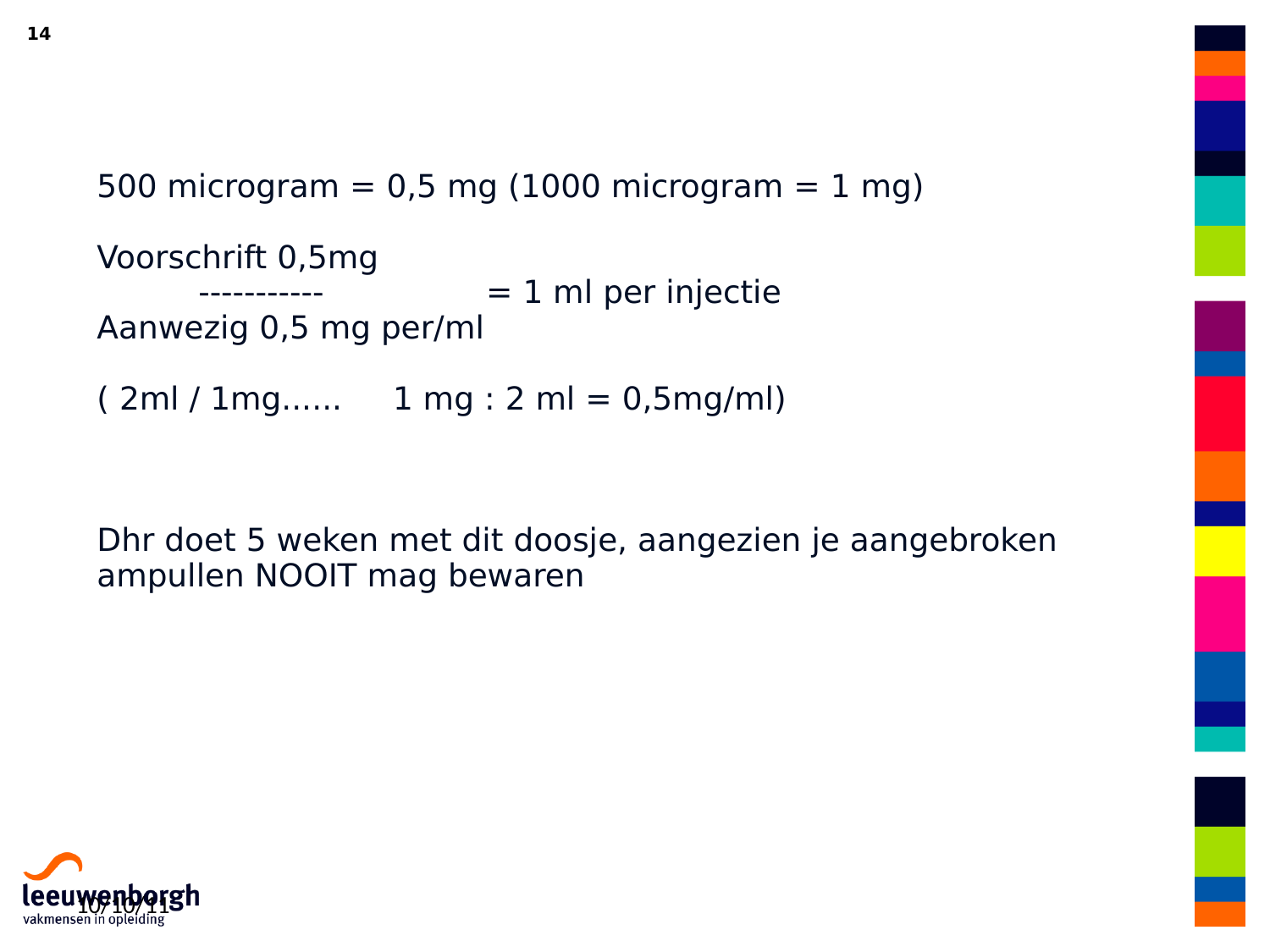

500 microgram = 0,5 mg (1000 microgram = 1 mg)​
​
Voorschrift 0,5mg​
          -----------                = 1 ml per injectie​
Aanwezig 0,5 mg per/ml​

( 2ml / 1mg......     1 mg : 2 ml = 0,5mg/ml)​
​
​
​
Dhr doet 5 weken met dit doosje, aangezien je aangebroken ampullen NOOIT mag bewaren​
​
​
​
10/10/11